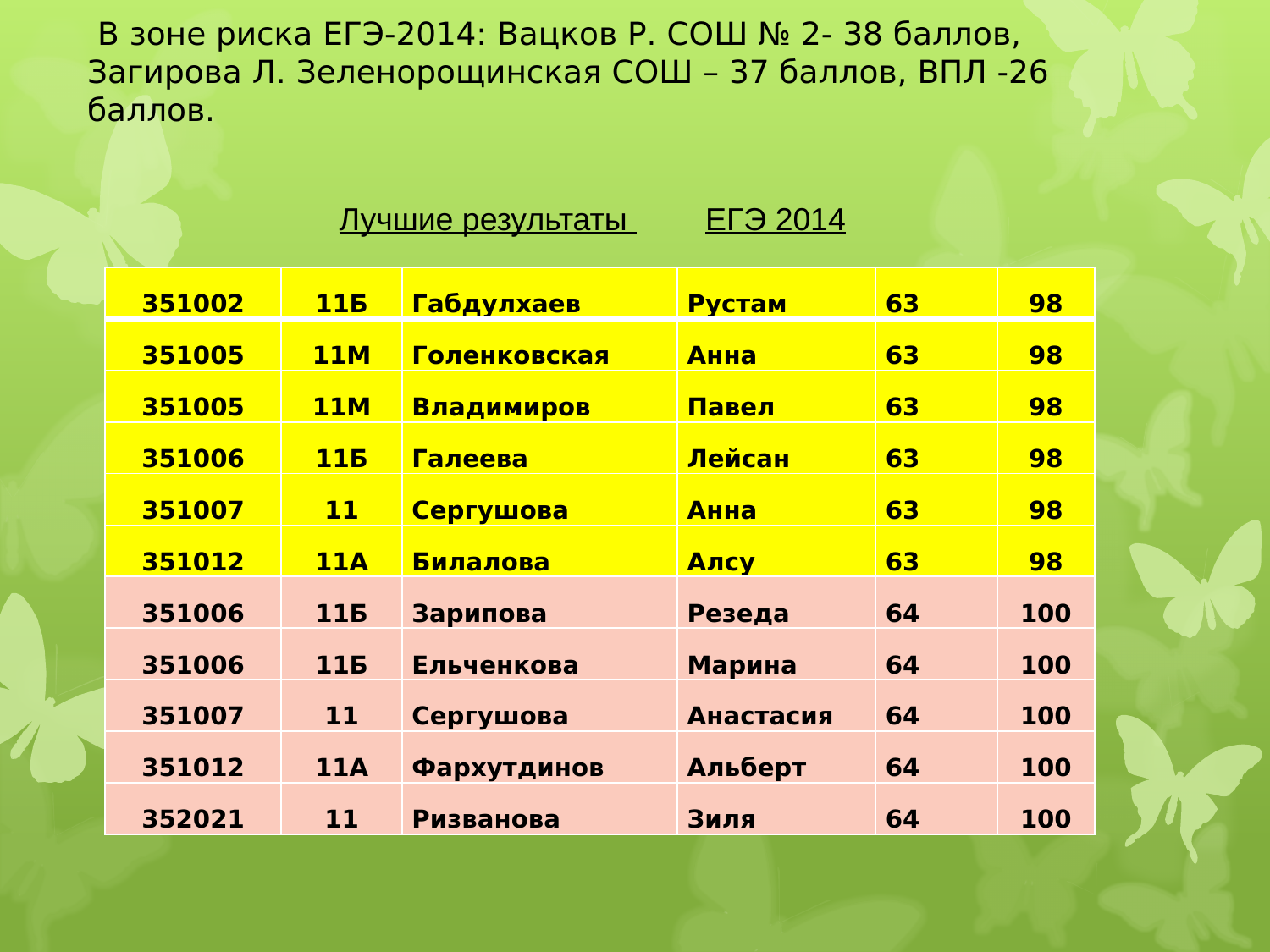

В зоне риска ЕГЭ-2014: Вацков Р. СОШ № 2- 38 баллов, Загирова Л. Зеленорощинская СОШ – 37 баллов, ВПЛ -26 баллов.

Лучшие результаты
ЕГЭ 2014
| 351002 | 11Б | Габдулхаев | Рустам | 63 | 98 |
| --- | --- | --- | --- | --- | --- |
| 351005 | 11М | Голенковская | Анна | 63 | 98 |
| 351005 | 11М | Владимиров | Павел | 63 | 98 |
| 351006 | 11Б | Галеева | Лейсан | 63 | 98 |
| 351007 | 11 | Сергушова | Анна | 63 | 98 |
| 351012 | 11А | Билалова | Алсу | 63 | 98 |
| 351006 | 11Б | Зарипова | Резеда | 64 | 100 |
| 351006 | 11Б | Ельченкова | Марина | 64 | 100 |
| 351007 | 11 | Сергушова | Анастасия | 64 | 100 |
| 351012 | 11А | Фархутдинов | Альберт | 64 | 100 |
| 352021 | 11 | Ризванова | Зиля | 64 | 100 |